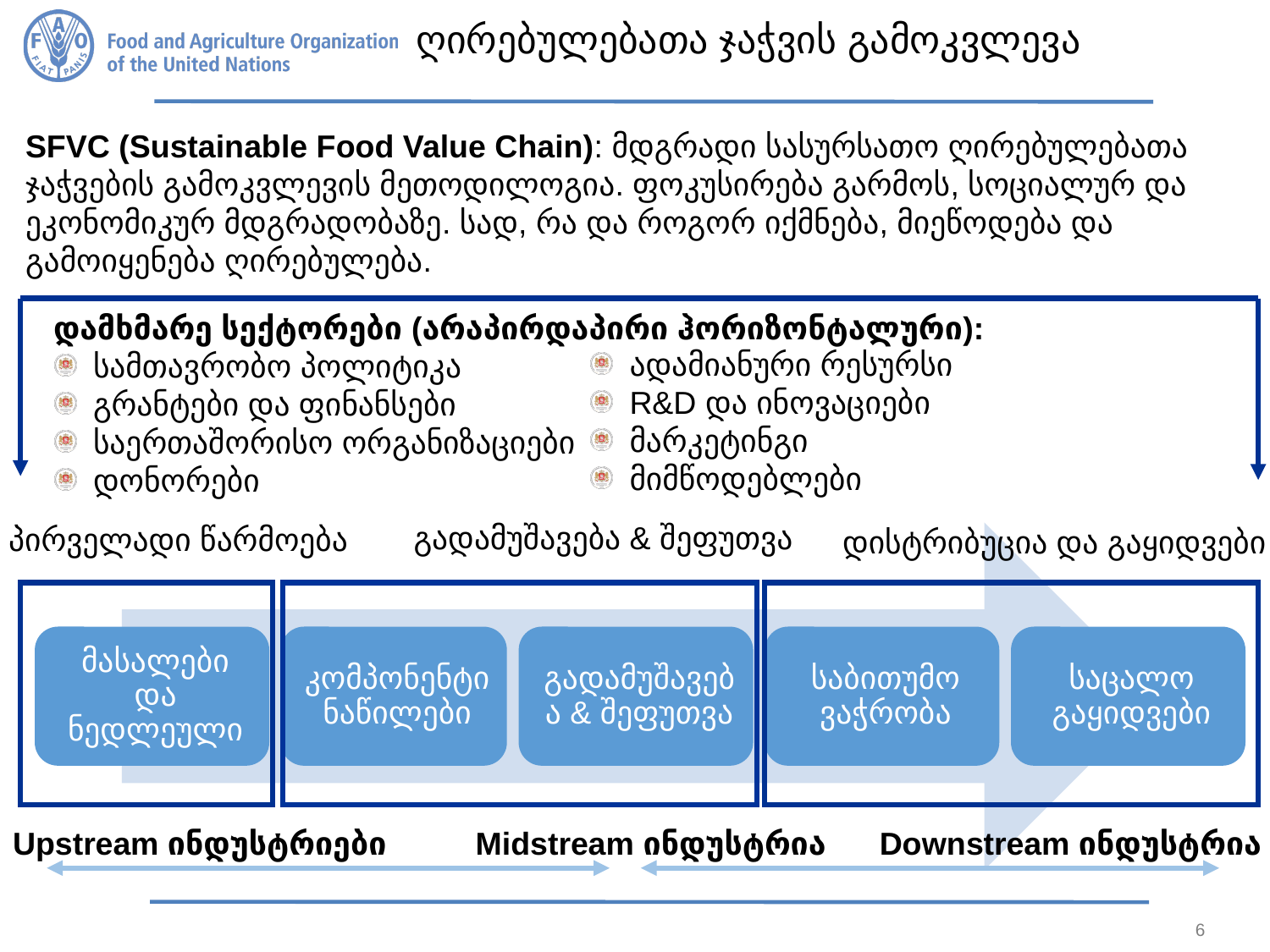

# ღირებულებათა ჯაჭვის გამოკვლევა
SFVC (Sustainable Food Value Chain): მდგრადი სასურსათო ღირებულებათა ჯაჭვების გამოკვლევის მეთოდილოგია. ფოკუსირება გარმოს, სოციალურ და ეკონომიკურ მდგრადობაზე. სად, რა და როგორ იქმნება, მიეწოდება და გამოიყენება ღირებულება.
დამხმარე სექტორები (არაპირდაპირი ჰორიზონტალური):
სამთავრობო პოლიტიკა
გრანტები და ფინანსები
საერთაშორისო ორგანიზაციები
დონორები

ადამიანური რესურსი
R&D და ინოვაციები
მარკეტინგი
მიმწოდებლები
გადამუშავება & შეფუთვა
პირველადი წარმოება
დისტრიბუცია და გაყიდვები
Upstream ინდუსტრიები          Midstream ინდუსტრია      Downstream ინდუსტრია
მასალები და ნედლეული
კომპონენტი ნაწილები
გადამუშავება & შეფუთვა
საბითუმო ვაჭრობა
საცალო გაყიდვები

6